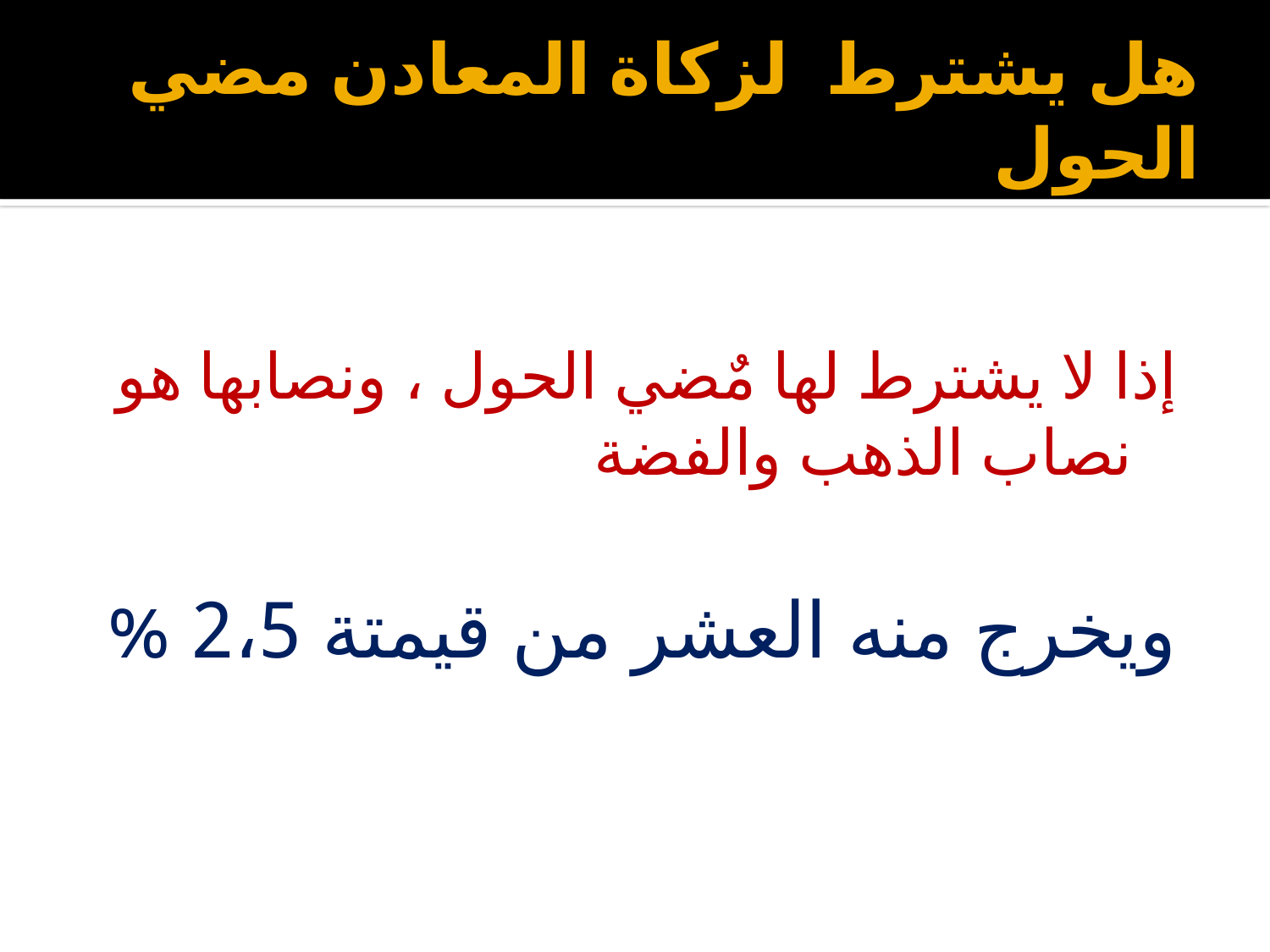

# هل يشترط  لزكاة المعادن مضي الحول

إذا لا يشترط لها مٌضي الحول ، ونصابها هو نصاب الذهب والفضة

ويخرج منه العشر من قيمتة 2،5 %